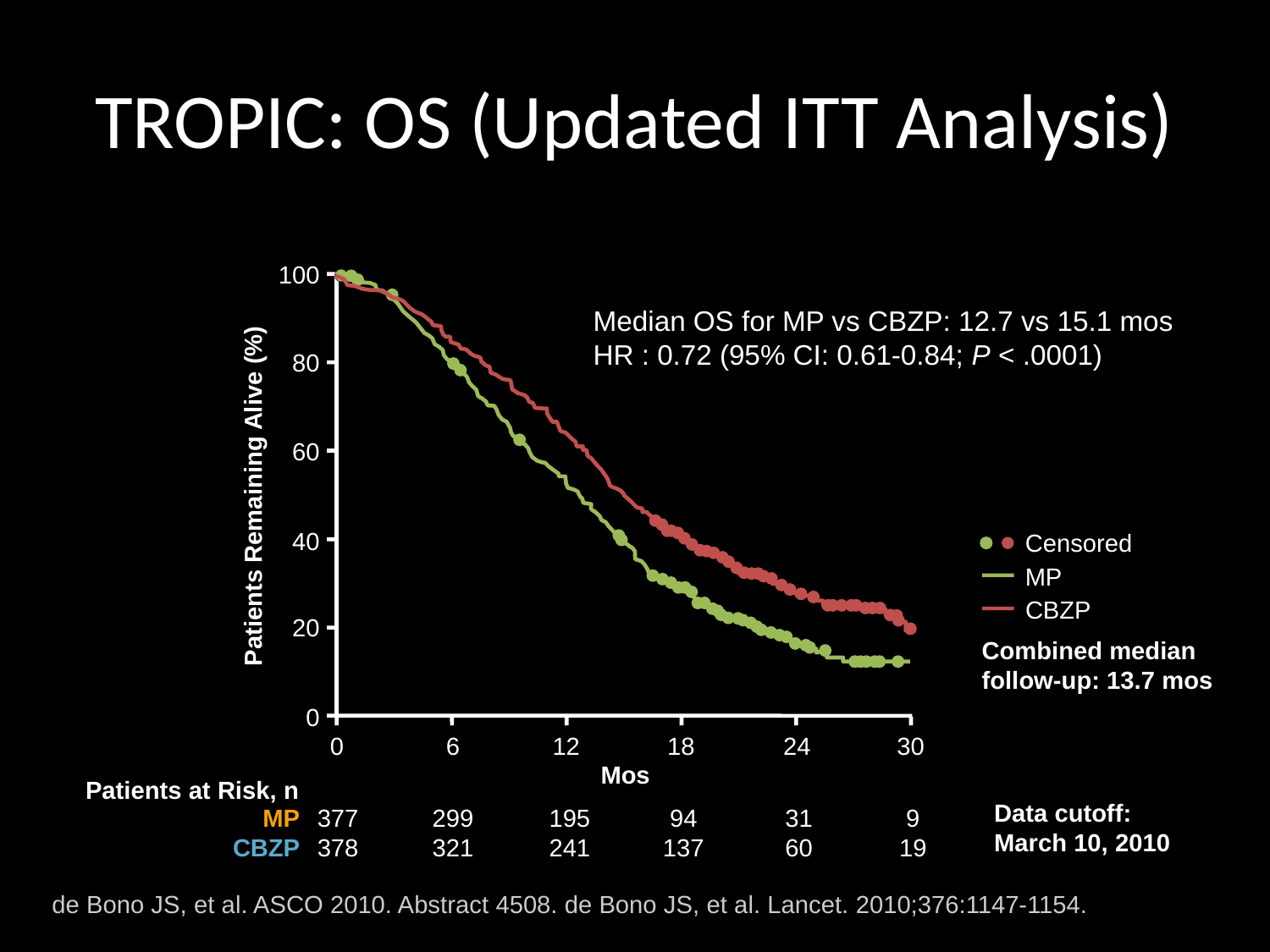

# TROPIC: OS (Updated ITT Analysis)
100

Median OS for MP vs CBZP: 12.7 vs 15.1 mos
HR : 0.72 (95% CI: 0.61-0.84; P < .0001)
80

60

Patients Remaining Alive (%)
40
Censored

MP
CBZP
20

Combined median
follow-up: 13.7 mos
0

0
6
12
18
24
30
Mos
Patients at Risk, n
Data cutoff:
March 10, 2010
MP
CBZP
377
378
299
321
195
241
94
137
31
60
9
19
de Bono JS, et al. ASCO 2010. Abstract 4508. de Bono JS, et al. Lancet. 2010;376:1147-1154.